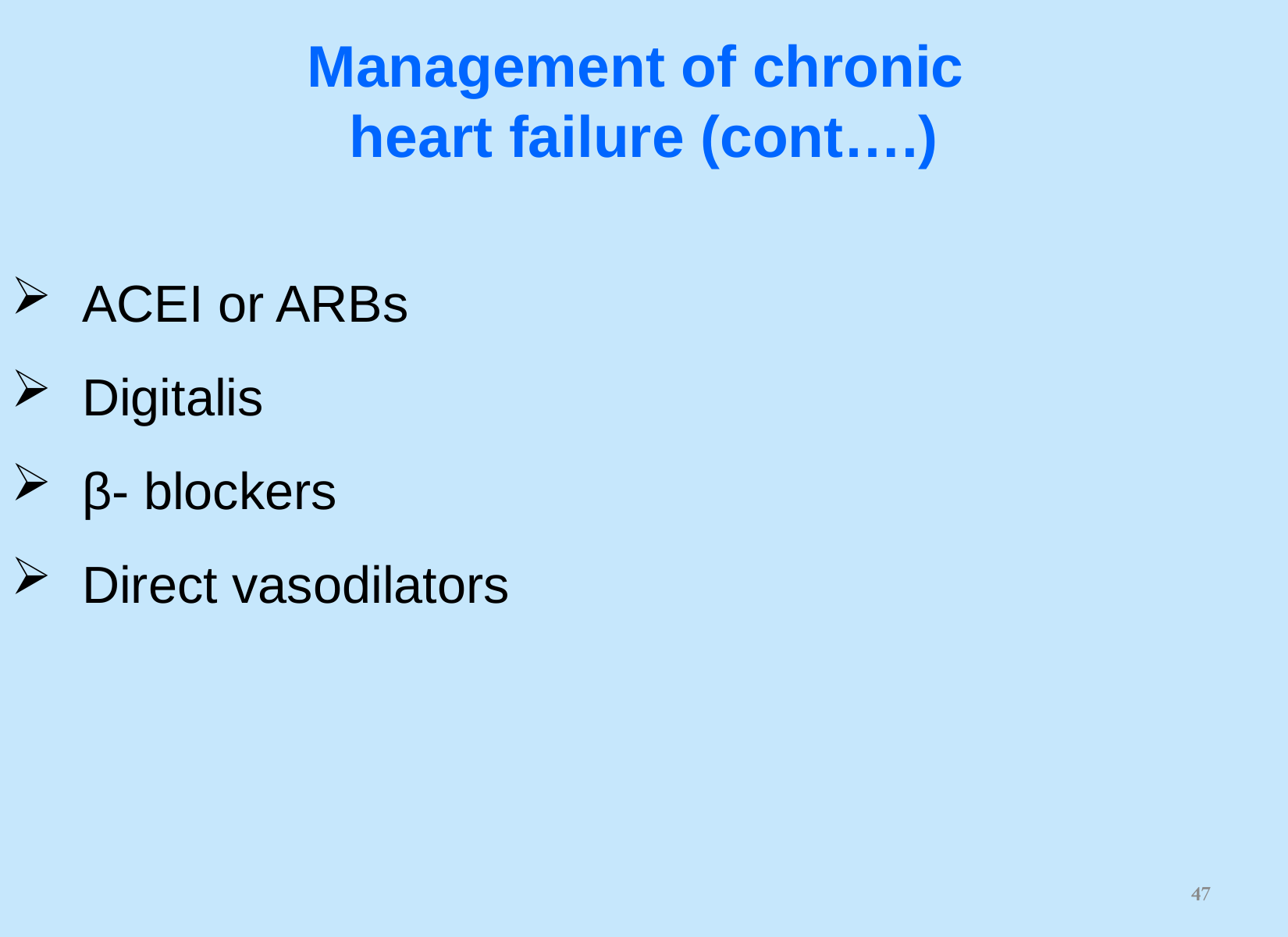

Management of chronic
heart failure (cont….)

  ACEI or ARBs
  Digitalis
  β- blockers
  Direct vasodilators

47